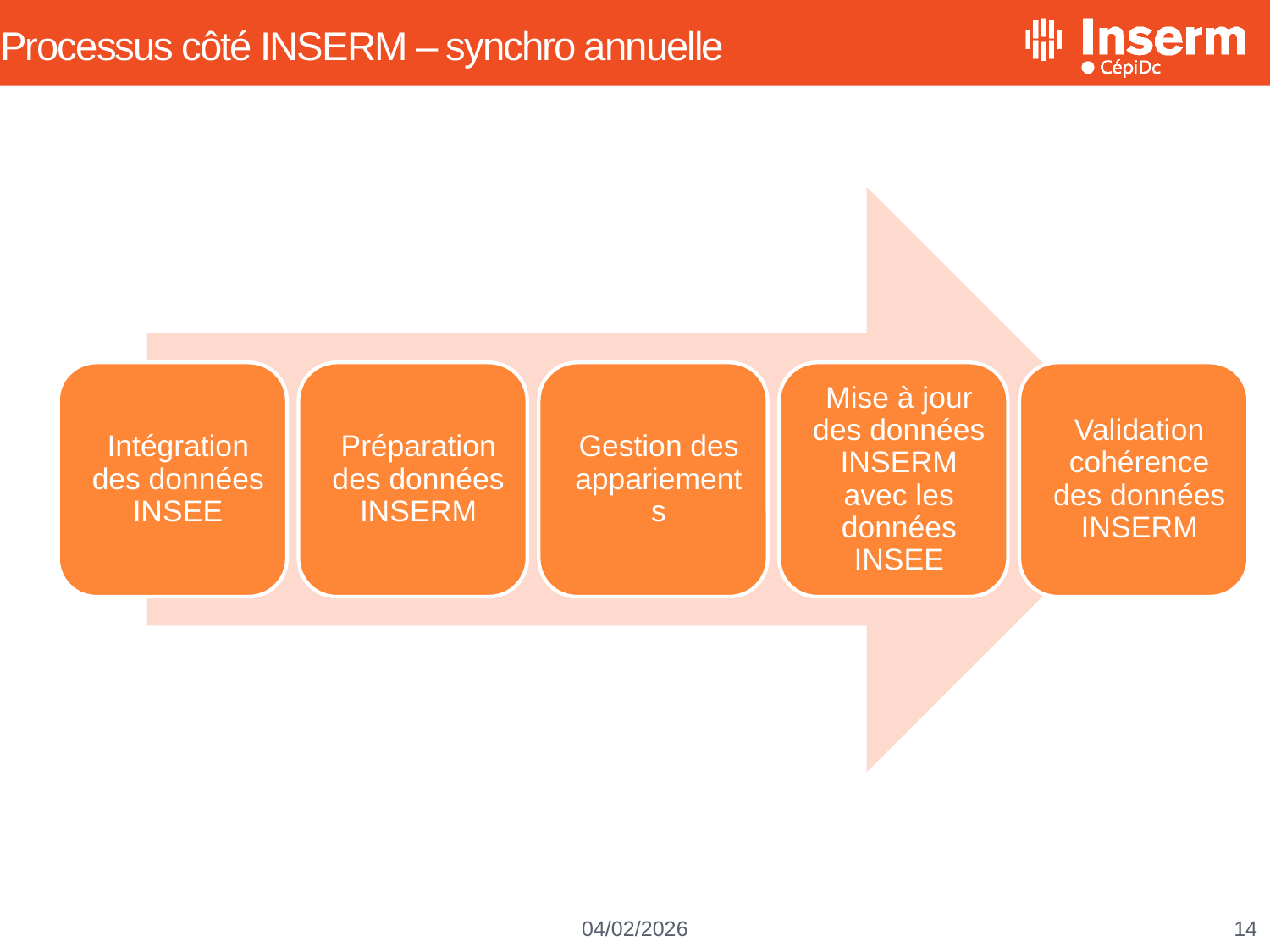

# Processus côté INSERM – synchro annuelle
Intégration des données INSEE
Préparation des données INSERM
Gestion des appariements
Mise à jour des données INSERM avec les données INSEE
Validation cohérence des données INSERM